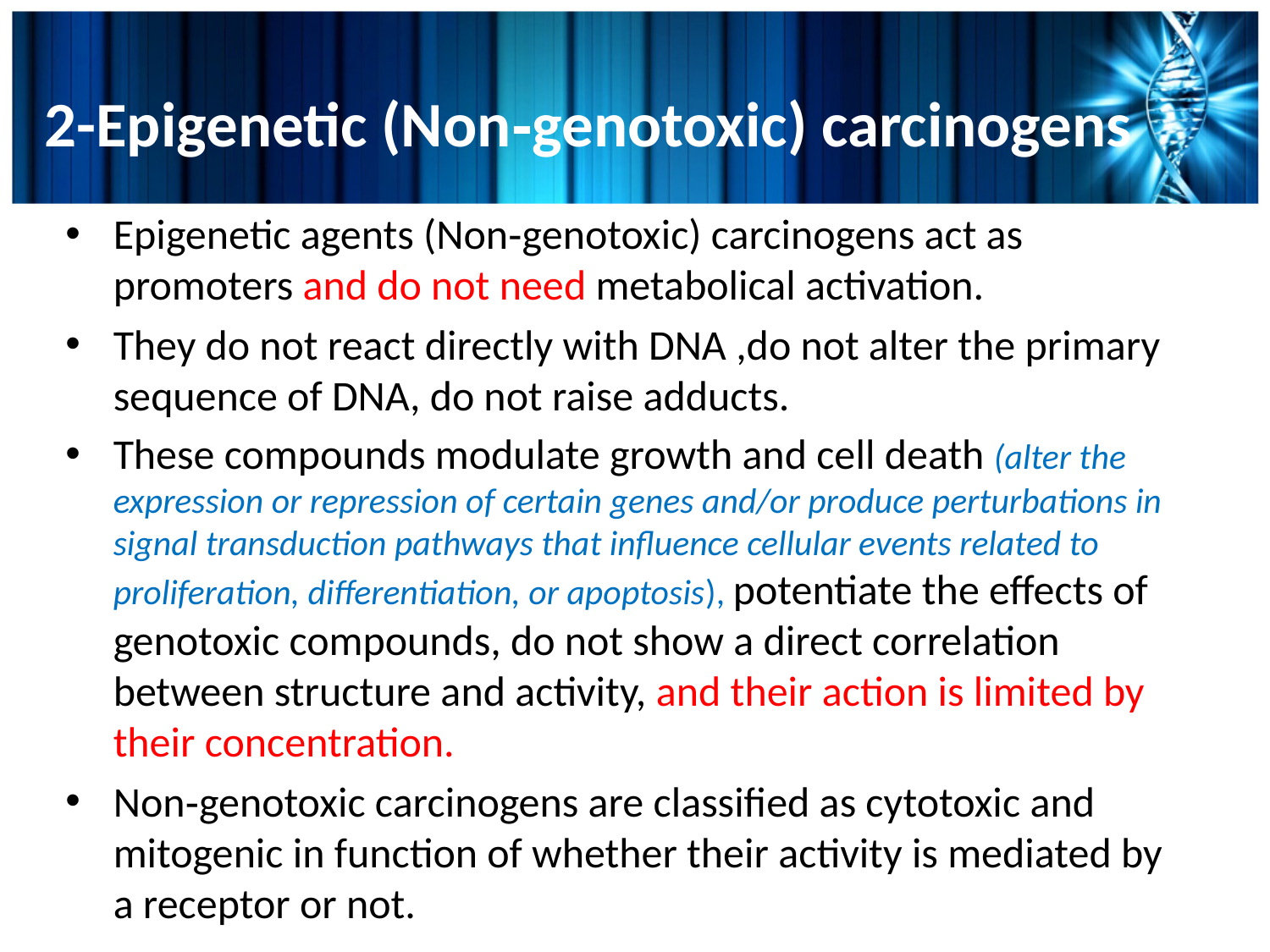

# 2-Epigenetic (Non‐genotoxic) carcinogens
Epigenetic agents (Non‐genotoxic) carcinogens act as promoters and do not need metabolical activation.
They do not react directly with DNA ,do not alter the primary sequence of DNA, do not raise adducts.
These compounds modulate growth and cell death (alter the expression or repression of certain genes and/or produce perturbations in signal transduction pathways that influence cellular events related to proliferation, differentiation, or apoptosis), potentiate the effects of genotoxic compounds, do not show a direct correlation between structure and activity, and their action is limited by their concentration.
Non‐genotoxic carcinogens are classified as cytotoxic and mitogenic in function of whether their activity is mediated by a receptor or not.